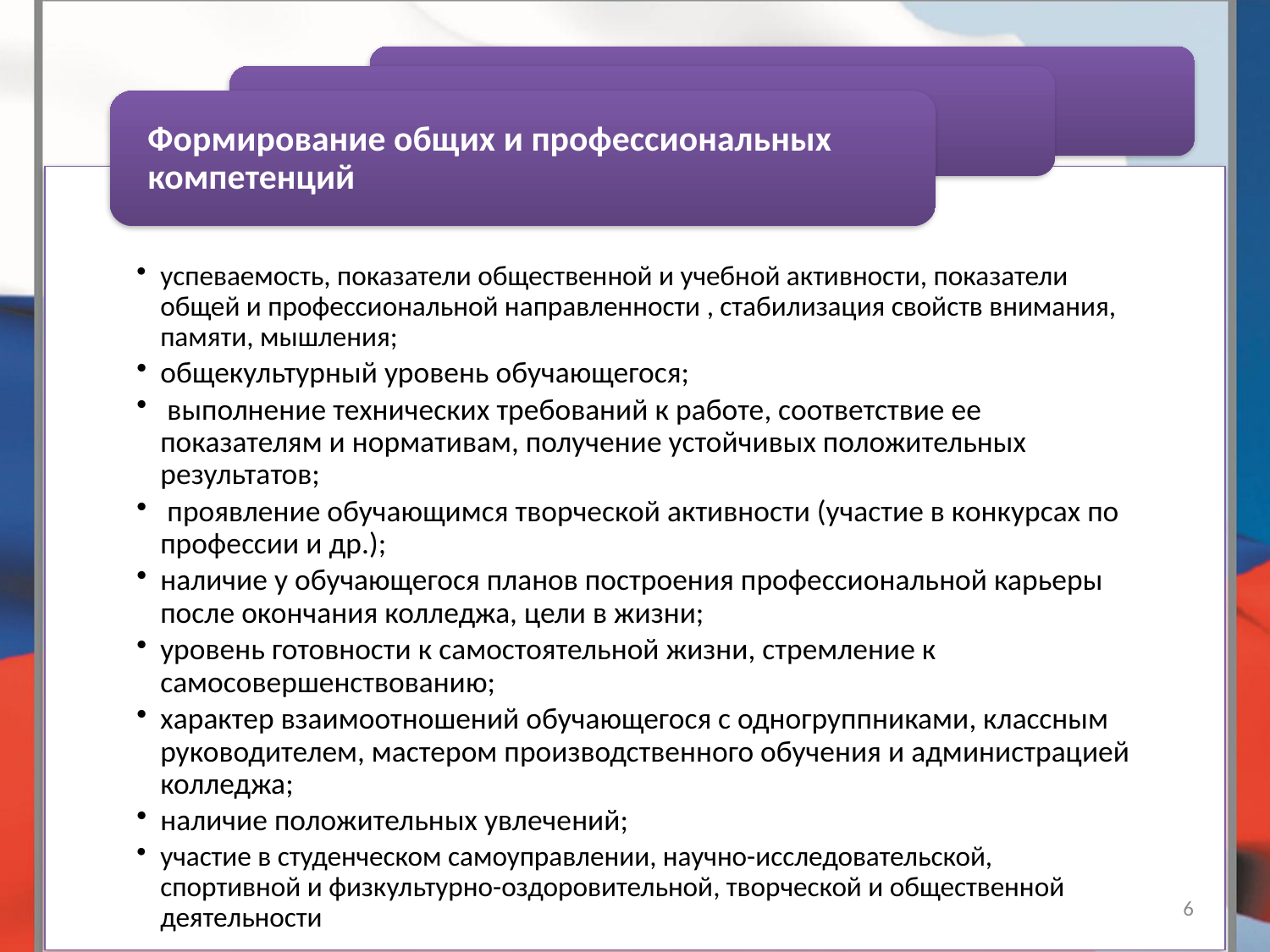

Формирование общих и профессиональных компетенций
успеваемость, показатели общественной и учебной активности, показатели общей и профессиональной направленности , стабилизация свойств внимания, памяти, мышления;
общекультурный уровень обучающегося;
 выполнение технических требований к работе, соответствие ее показателям и нормативам, получение устойчивых положительных результатов;
 проявление обучающимся творческой активности (участие в конкурсах по профессии и др.);
наличие у обучающегося планов построения профессиональной карьеры после окончания колледжа, цели в жизни;
уровень готовности к самостоятельной жизни, стремление к самосовершенствованию;
характер взаимоотношений обучающегося с одногруппниками, классным руководителем, мастером производственного обучения и администрацией колледжа;
наличие положительных увлечений;
участие в студенческом самоуправлении, научно-исследовательской, спортивной и физкультурно-оздоровительной, творческой и общественной деятельности

6